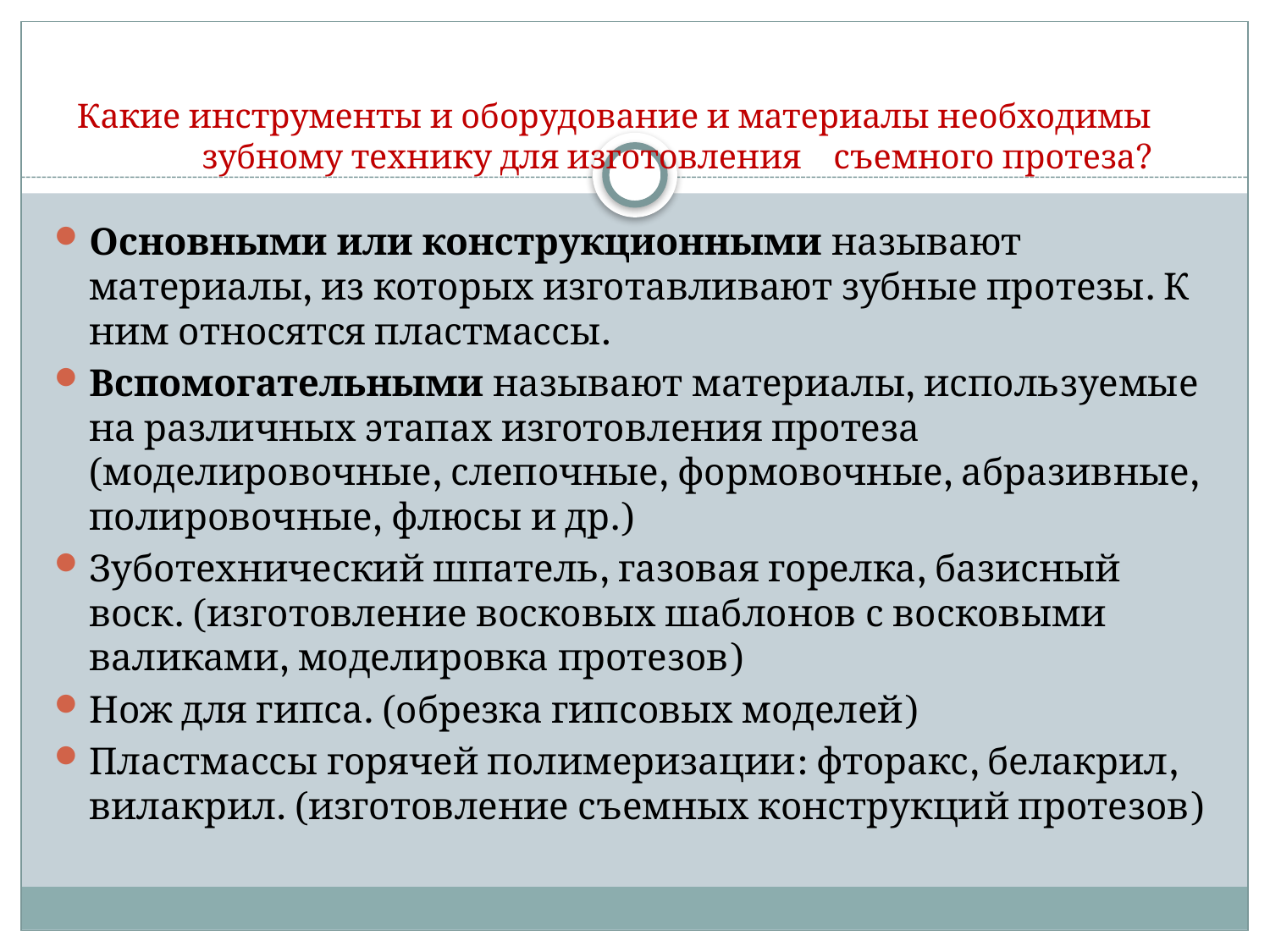

# Какие инструменты и оборудование и материалы необходимы зубному технику для изготовления    съемного протеза?
Основными или конструкционными называют материалы, из которых изготавливают зубные протезы. К ним относятся пластмассы.
Вспомогательными называют материалы, используемые на различных этапах изготовления протеза (моделировочные, слепочные, формовочные, абразивные, полировочные, флюсы и др.)
Зуботехнический шпатель, газовая горелка, базисный воск. (изготовление восковых шаблонов с восковыми валиками, моделировка протезов)
Нож для гипса. (обрезка гипсовых моделей)
Пластмассы горячей полимеризации: фторакс, белакрил, вилакрил. (изготовление съемных конструкций протезов)